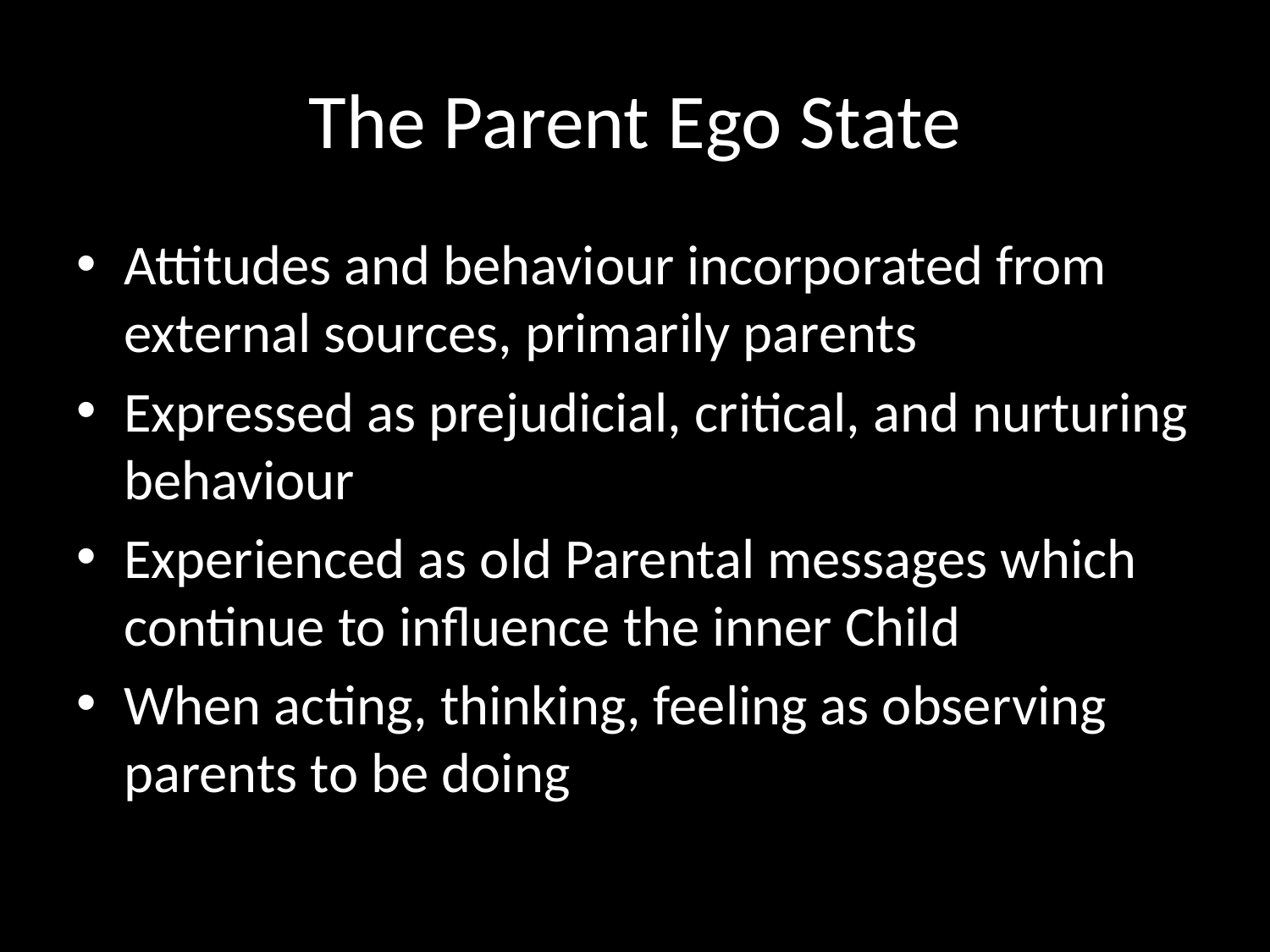

# The Parent Ego State
Attitudes and behaviour incorporated from external sources, primarily parents
Expressed as prejudicial, critical, and nurturing behaviour
Experienced as old Parental messages which continue to influence the inner Child
When acting, thinking, feeling as observing parents to be doing